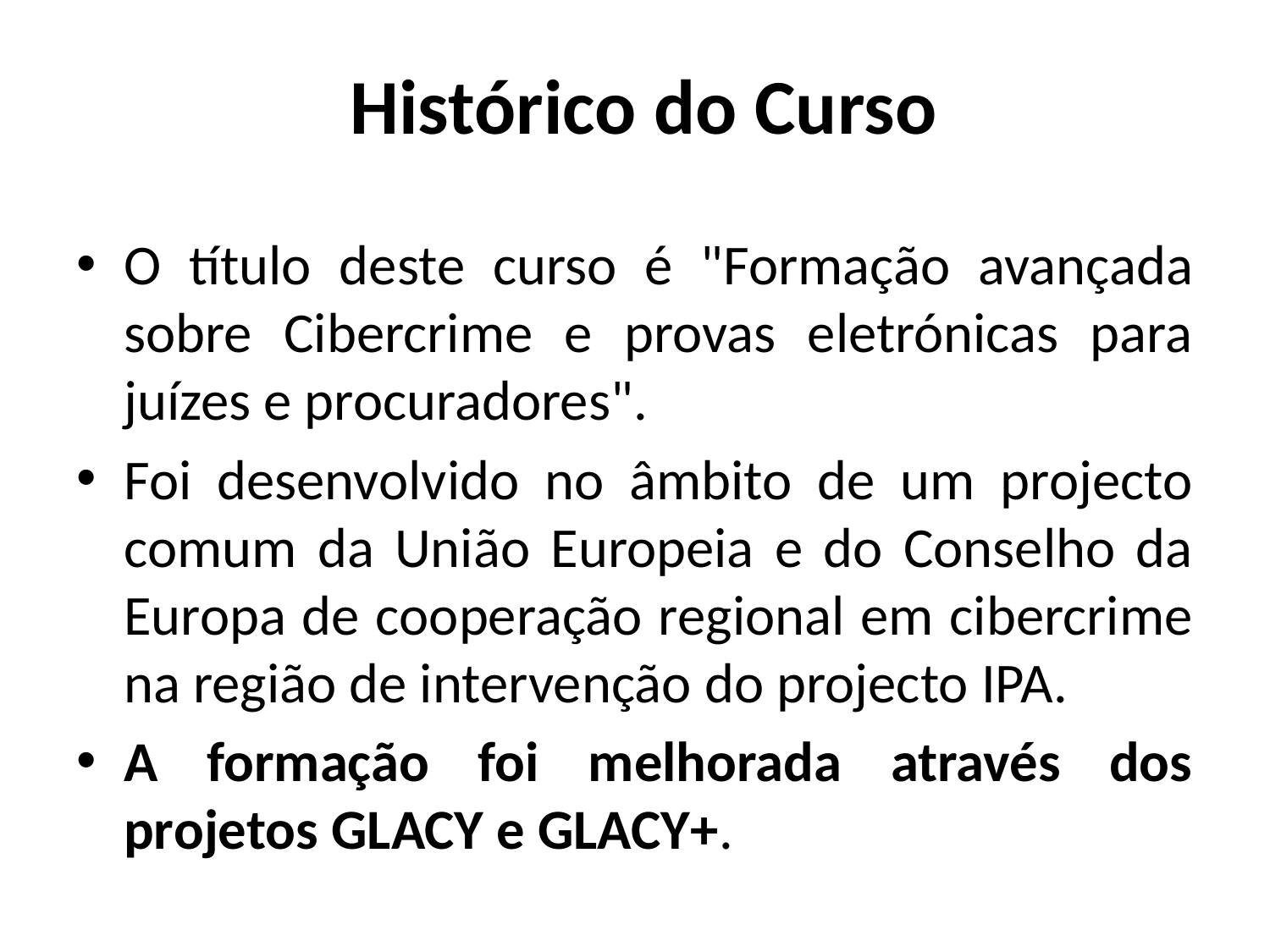

# Histórico do Curso
O título deste curso é "Formação avançada sobre Cibercrime e provas eletrónicas para juízes e procuradores".
Foi desenvolvido no âmbito de um projecto comum da União Europeia e do Conselho da Europa de cooperação regional em cibercrime na região de intervenção do projecto IPA.
A formação foi melhorada através dos projetos GLACY e GLACY+.